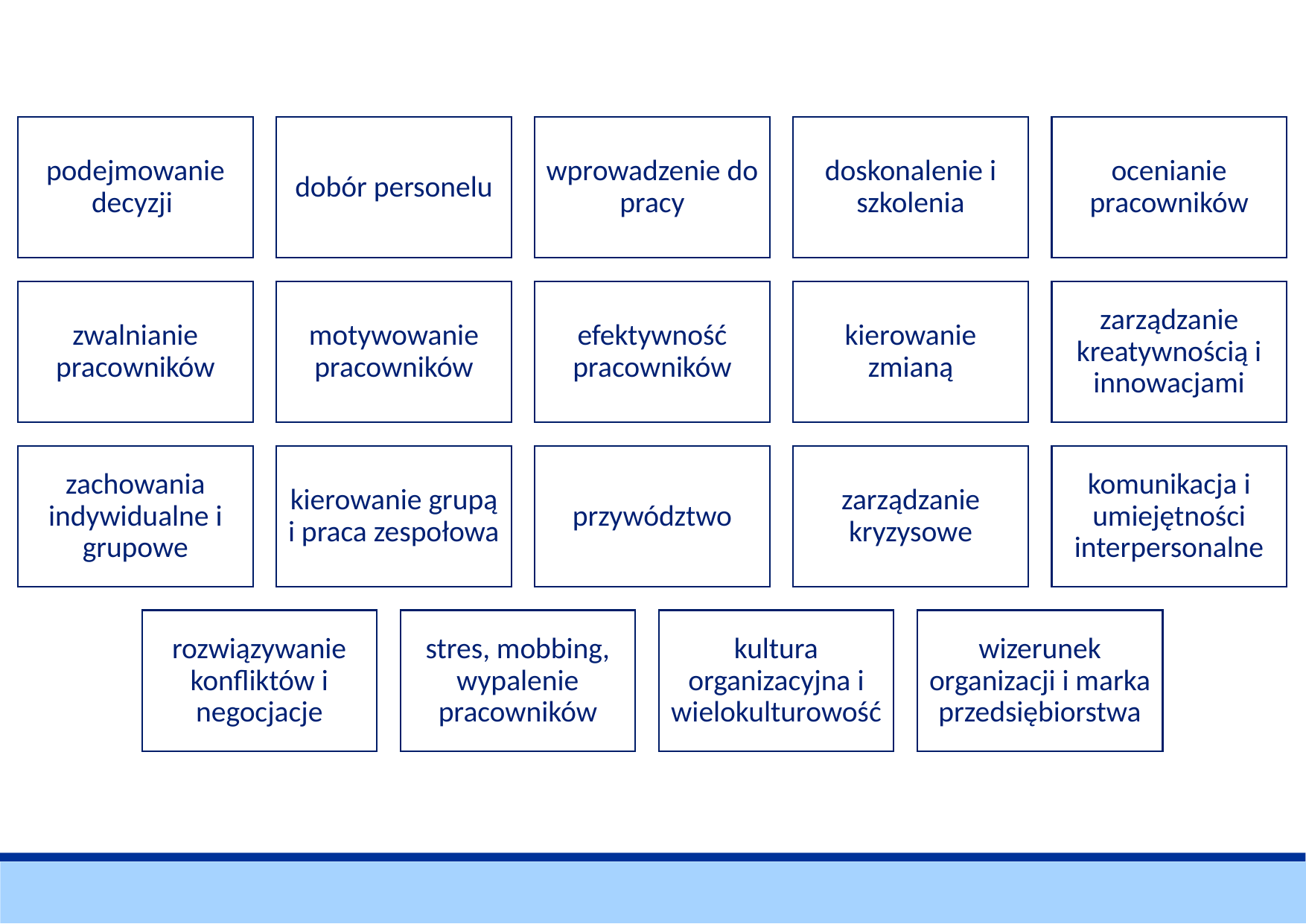

podejmowanie decyzji
dobór personelu
wprowadzenie do pracy
doskonalenie i szkolenia
ocenianie pracowników
zwalnianie pracowników
motywowanie pracowników
efektywność pracowników
kierowanie zmianą
zarządzanie kreatywnością i innowacjami
zachowania indywidualne i grupowe
kierowanie grupą i praca zespołowa
przywództwo
zarządzanie kryzysowe
komunikacja i umiejętności interpersonalne
rozwiązywanie konfliktów i negocjacje
stres, mobbing, wypalenie pracowników
kultura organizacyjna i wielokulturowość
wizerunek organizacji i marka przedsiębiorstwa